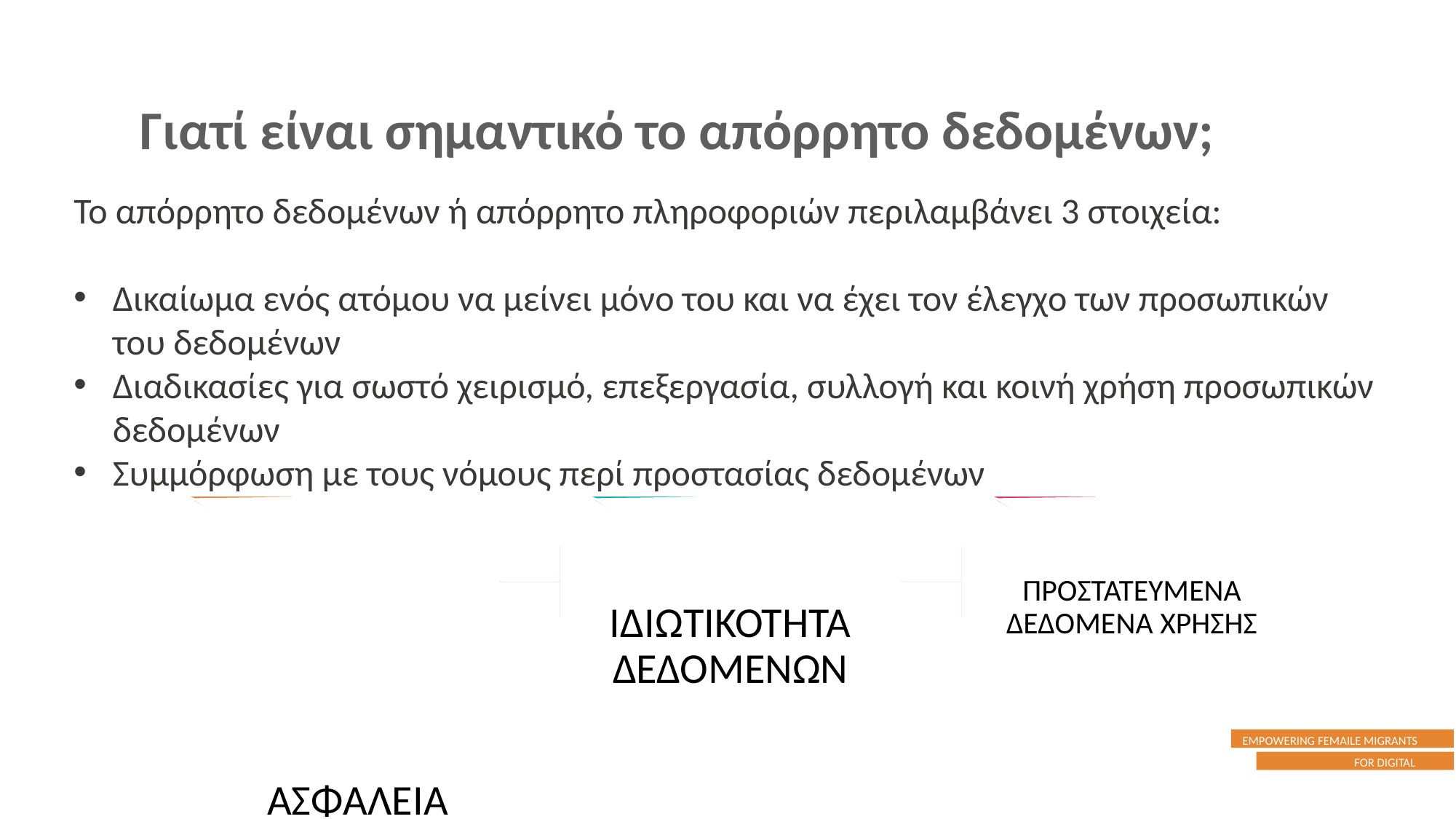

Γιατί είναι σημαντικό το απόρρητο δεδομένων;
Το απόρρητο δεδομένων ή απόρρητο πληροφοριών περιλαμβάνει 3 στοιχεία:

Δικαίωμα ενός ατόμου να μείνει μόνο του και να έχει τον έλεγχο των προσωπικών του δεδομένων
Διαδικασίες για σωστό χειρισμό, επεξεργασία, συλλογή και κοινή χρήση προσωπικών δεδομένων
Συμμόρφωση με τους νόμους περί προστασίας δεδομένων

                                                                                                                  ΑΣΦΑΛΕΙΑ ΔΕΔΟΜΕΝΩΝ

ΙΔΙΩΤΙΚΟΤΗΤΑ ΔΕΔΟΜΕΝΩΝ

ΠΡΟΣΤΑΤΕΥΜΕΝΑ ΔΕΔΟΜΕΝΑ ΧΡΗΣΗΣ